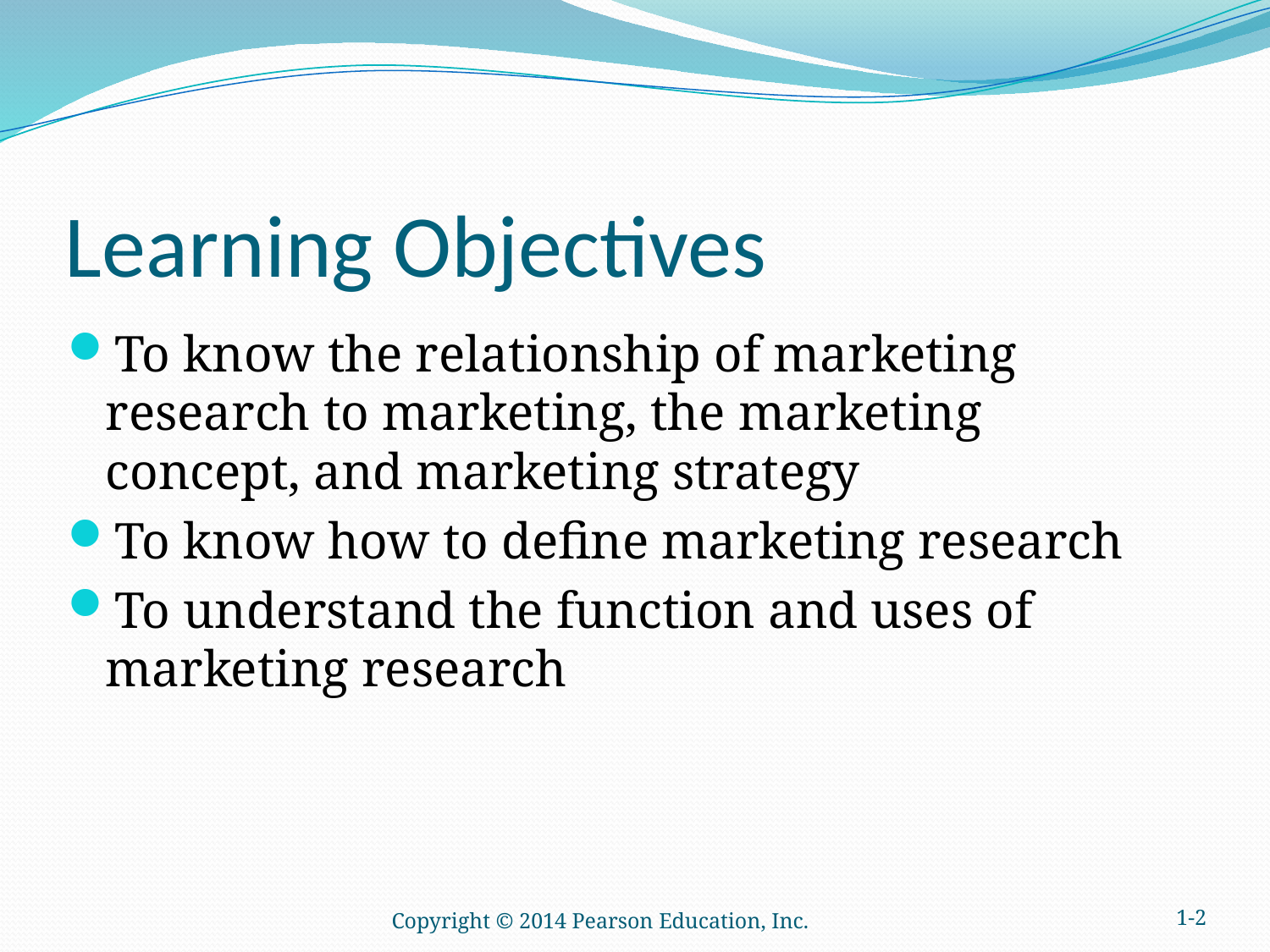

# Learning Objectives
To know the relationship of marketing research to marketing, the marketing concept, and marketing strategy
To know how to define marketing research
To understand the function and uses of marketing research

Copyright © 2014 Pearson Education, Inc.
1-2